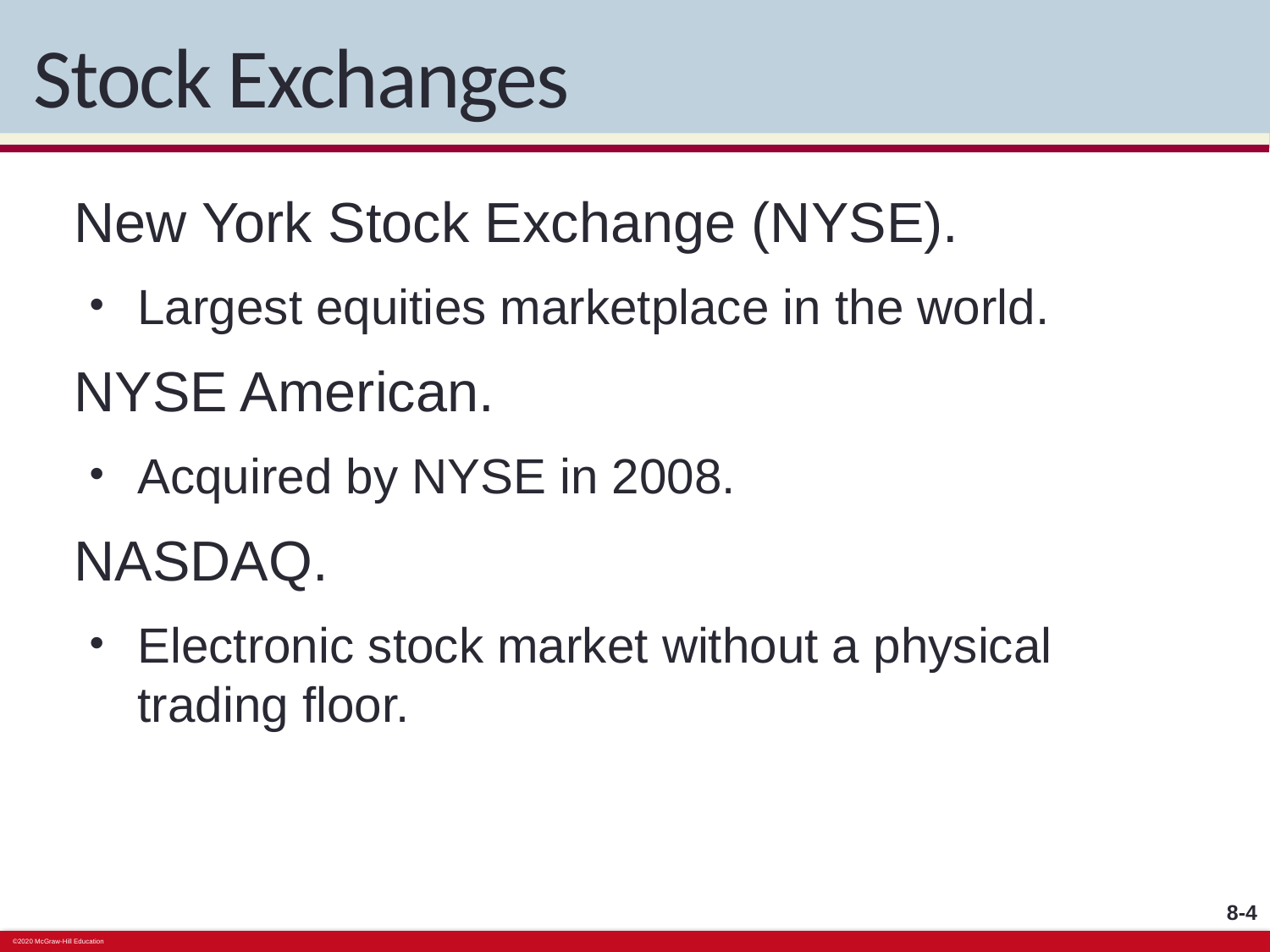

# Stock Exchanges
New York Stock Exchange (NYSE).
Largest equities marketplace in the world.
NYSE American.
Acquired by NYSE in 2008.
NASDAQ.
Electronic stock market without a physical trading floor.